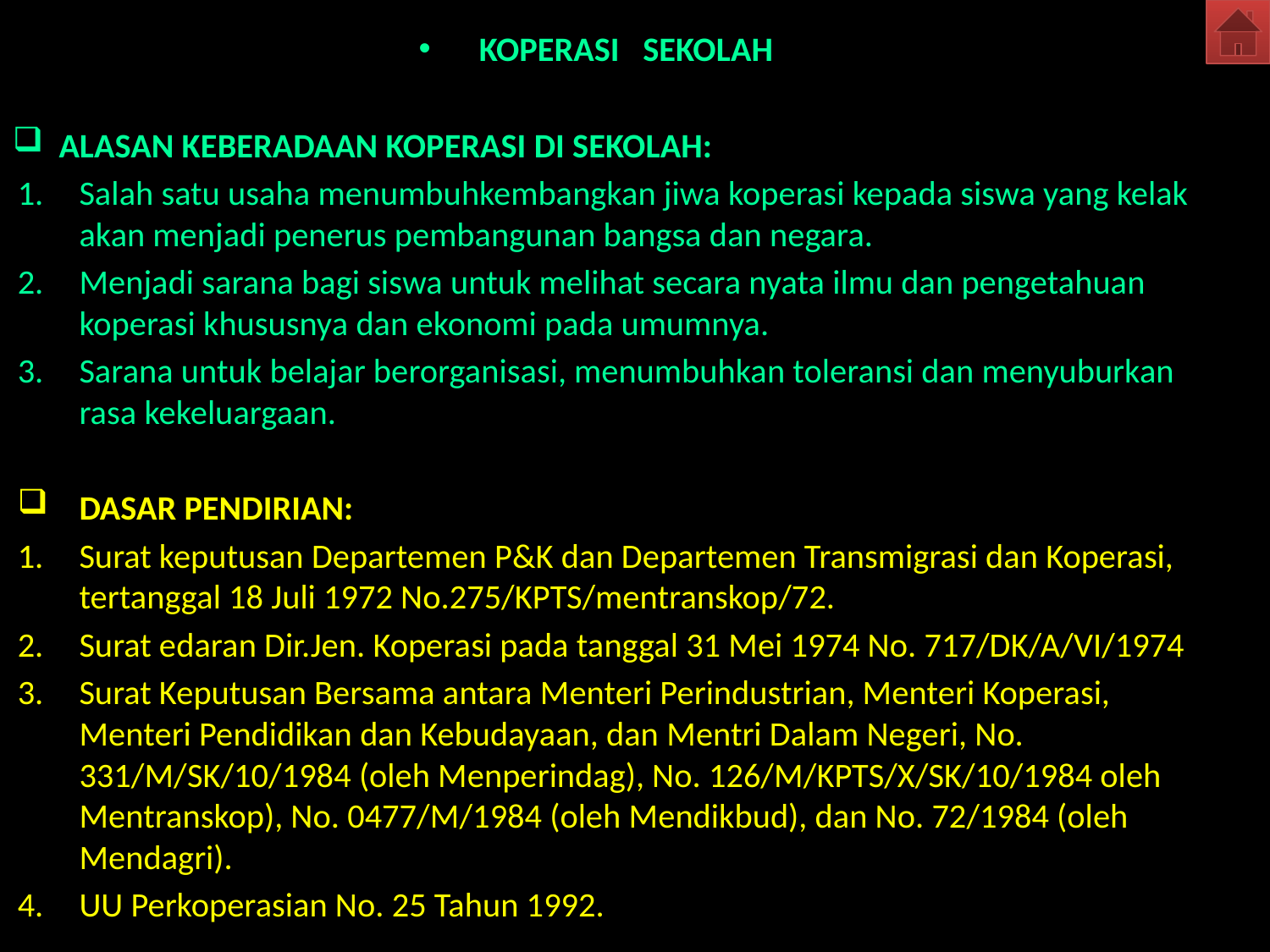

KOPERASI   SEKOLAH

ALASAN KEBERADAAN KOPERASI DI SEKOLAH:
Salah satu usaha menumbuhkembangkan jiwa koperasi kepada siswa yang kelak akan menjadi penerus pembangunan bangsa dan negara.
Menjadi sarana bagi siswa untuk melihat secara nyata ilmu dan pengetahuan koperasi khususnya dan ekonomi pada umumnya.
Sarana untuk belajar berorganisasi, menumbuhkan toleransi dan menyuburkan rasa kekeluargaan.

DASAR PENDIRIAN:
Surat keputusan Departemen P&K dan Departemen Transmigrasi dan Koperasi, tertanggal 18 Juli 1972 No.275/KPTS/mentranskop/72.
Surat edaran Dir.Jen. Koperasi pada tanggal 31 Mei 1974 No. 717/DK/A/VI/1974
Surat Keputusan Bersama antara Menteri Perindustrian, Menteri Koperasi, Menteri Pendidikan dan Kebudayaan, dan Mentri Dalam Negeri, No. 331/M/SK/10/1984 (oleh Menperindag), No. 126/M/KPTS/X/SK/10/1984 oleh Mentranskop), No. 0477/M/1984 (oleh Mendikbud), dan No. 72/1984 (oleh Mendagri).
UU Perkoperasian No. 25 Tahun 1992.